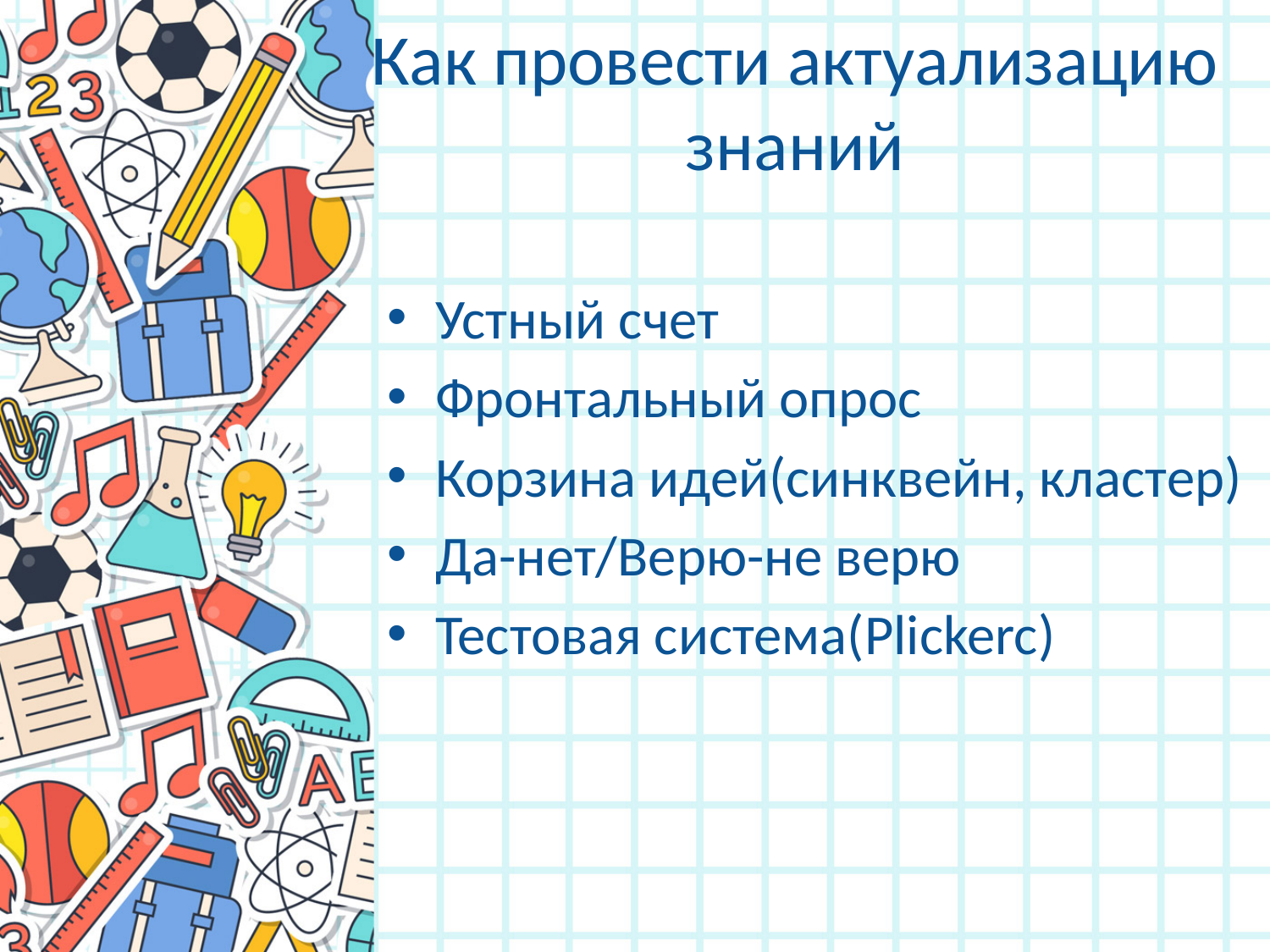

# Как провести актуализацию знаний
Устный счет
Фронтальный опрос
Корзина идей(синквейн, кластер)
Да-нет/Верю-не верю
Тестовая система(Plickerc)